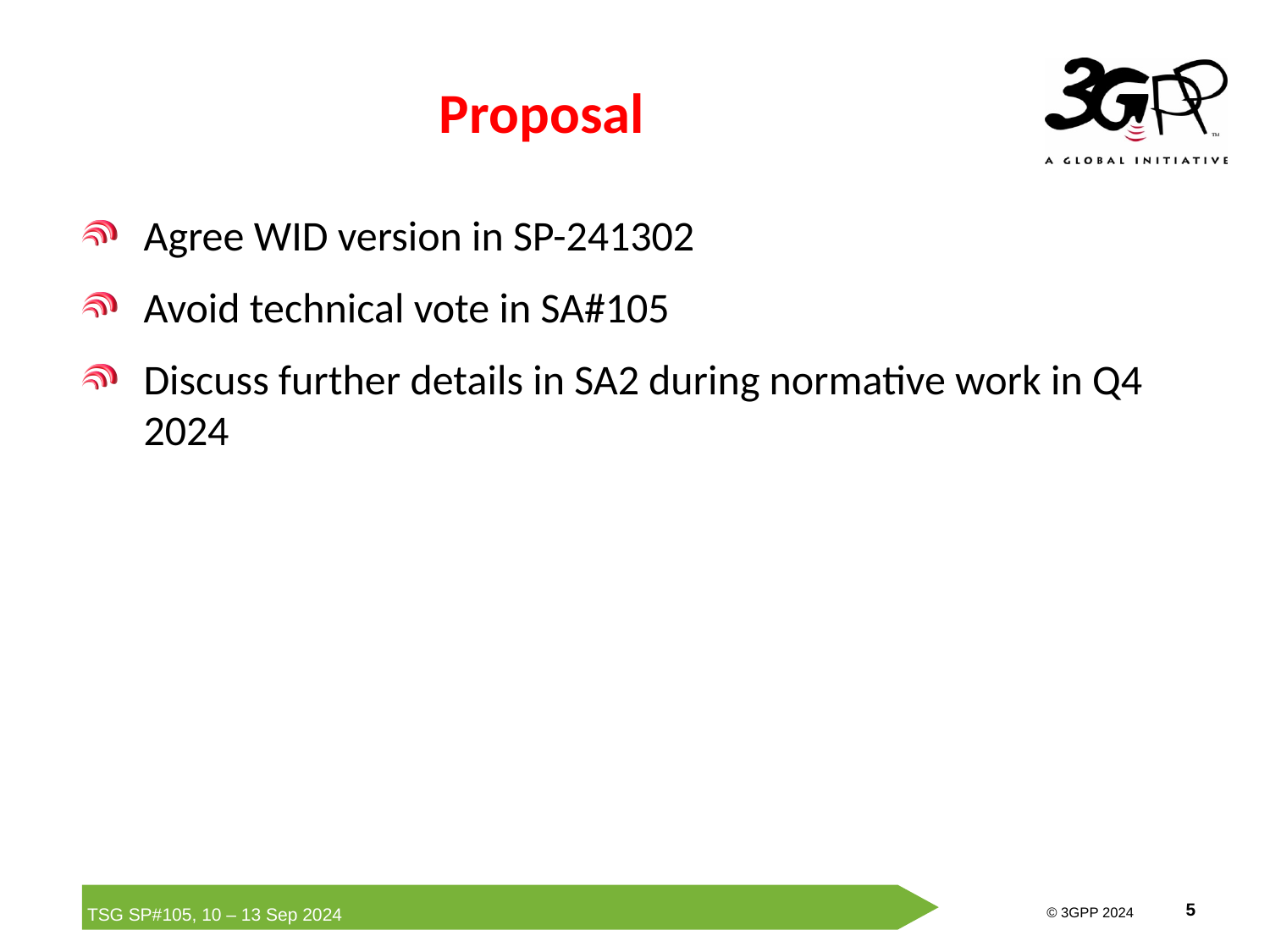

# Proposal
Agree WID version in SP-241302
Avoid technical vote in SA#105
Discuss further details in SA2 during normative work in Q4 2024